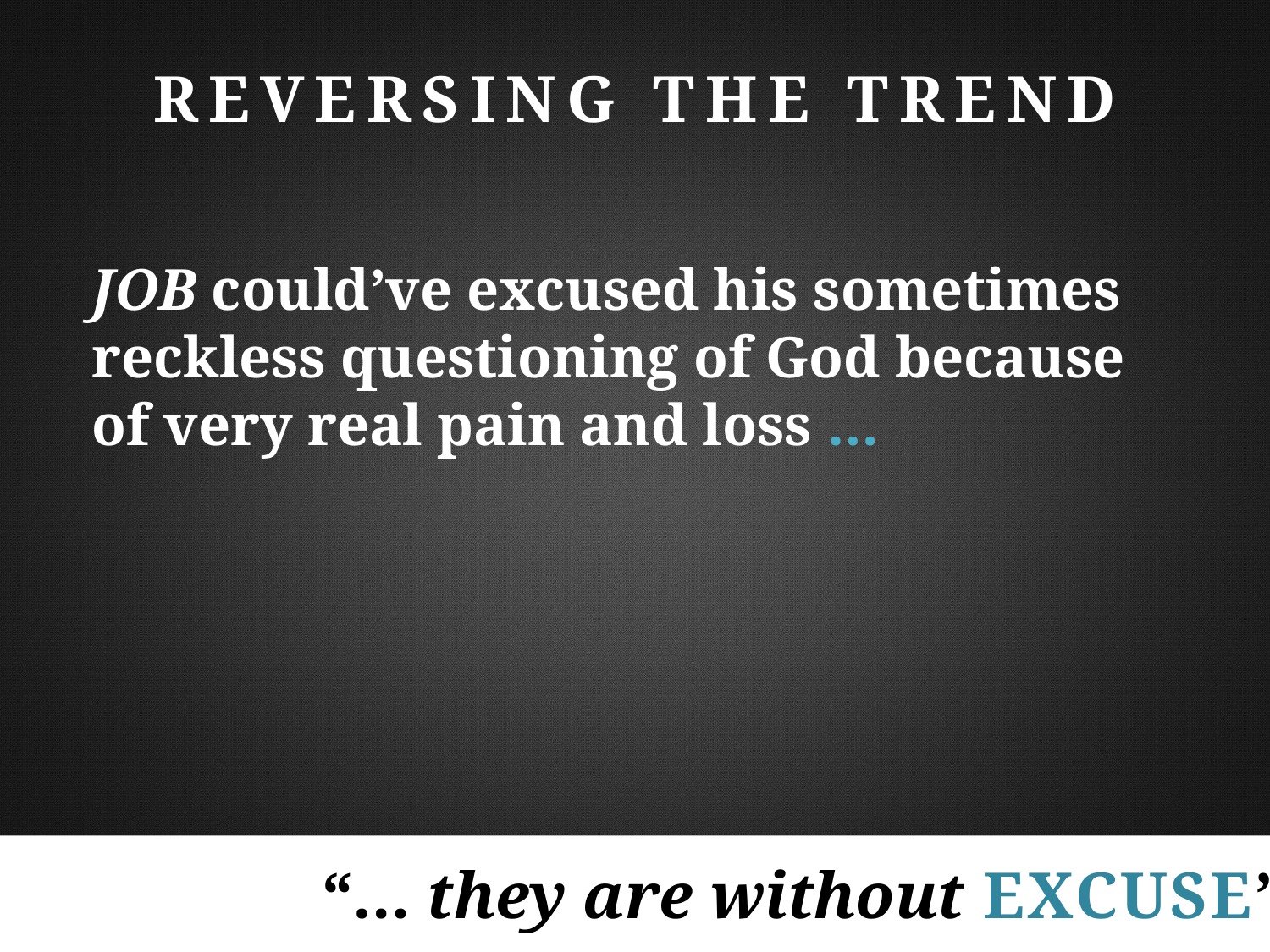

Reversing the Trend

Job could’ve excused his sometimes reckless questioning of God because of very real pain and loss …

“… they are without excuse”